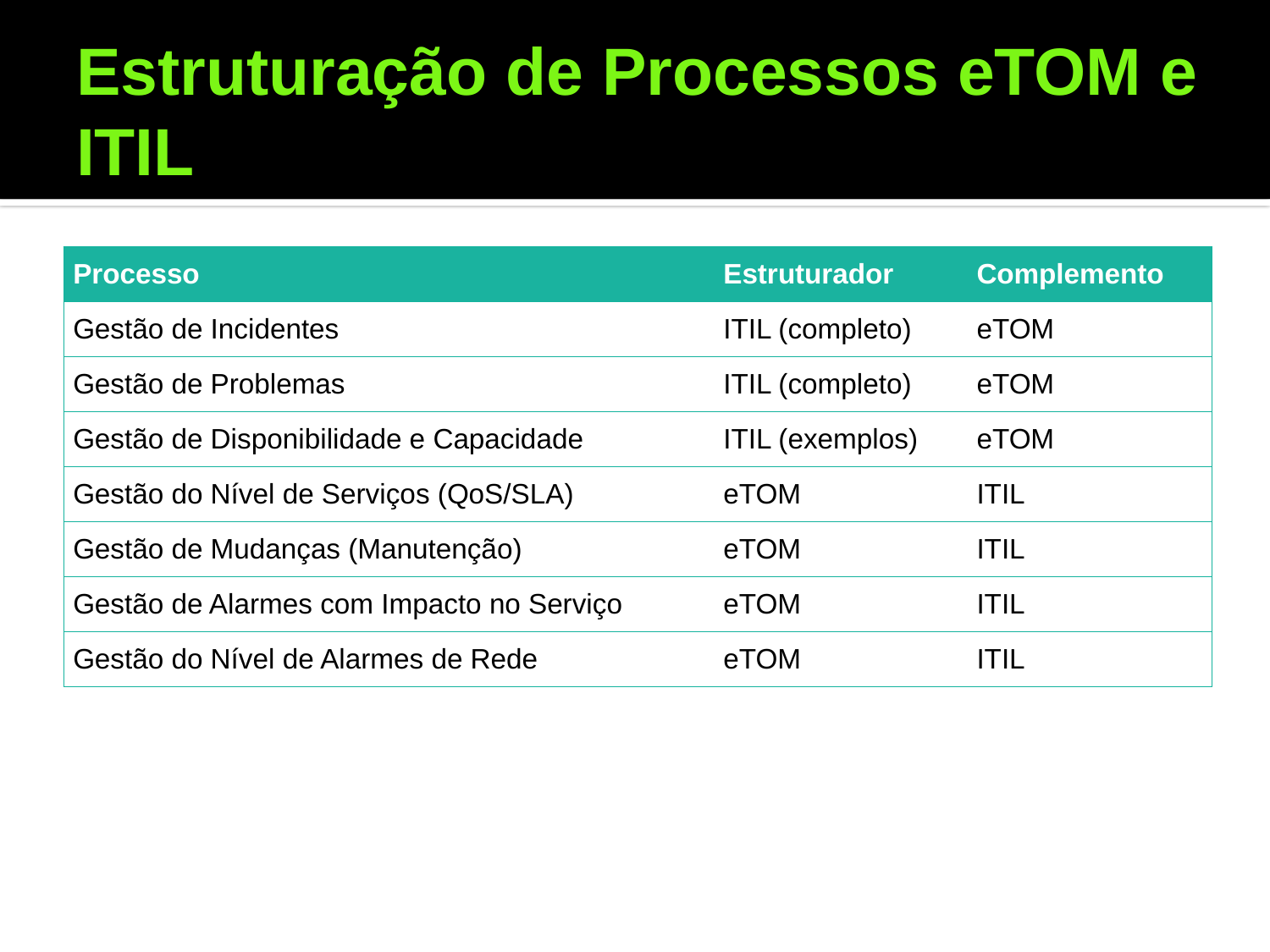

# Estruturação de Processos eTOM e ITIL
| Processo | Estruturador | Complemento |
| --- | --- | --- |
| Gestão de Incidentes | ITIL (completo) | eTOM |
| Gestão de Problemas | ITIL (completo) | eTOM |
| Gestão de Disponibilidade e Capacidade | ITIL (exemplos) | eTOM |
| Gestão do Nível de Serviços (QoS/SLA) | eTOM | ITIL |
| Gestão de Mudanças (Manutenção) | eTOM | ITIL |
| Gestão de Alarmes com Impacto no Serviço | eTOM | ITIL |
| Gestão do Nível de Alarmes de Rede | eTOM | ITIL |